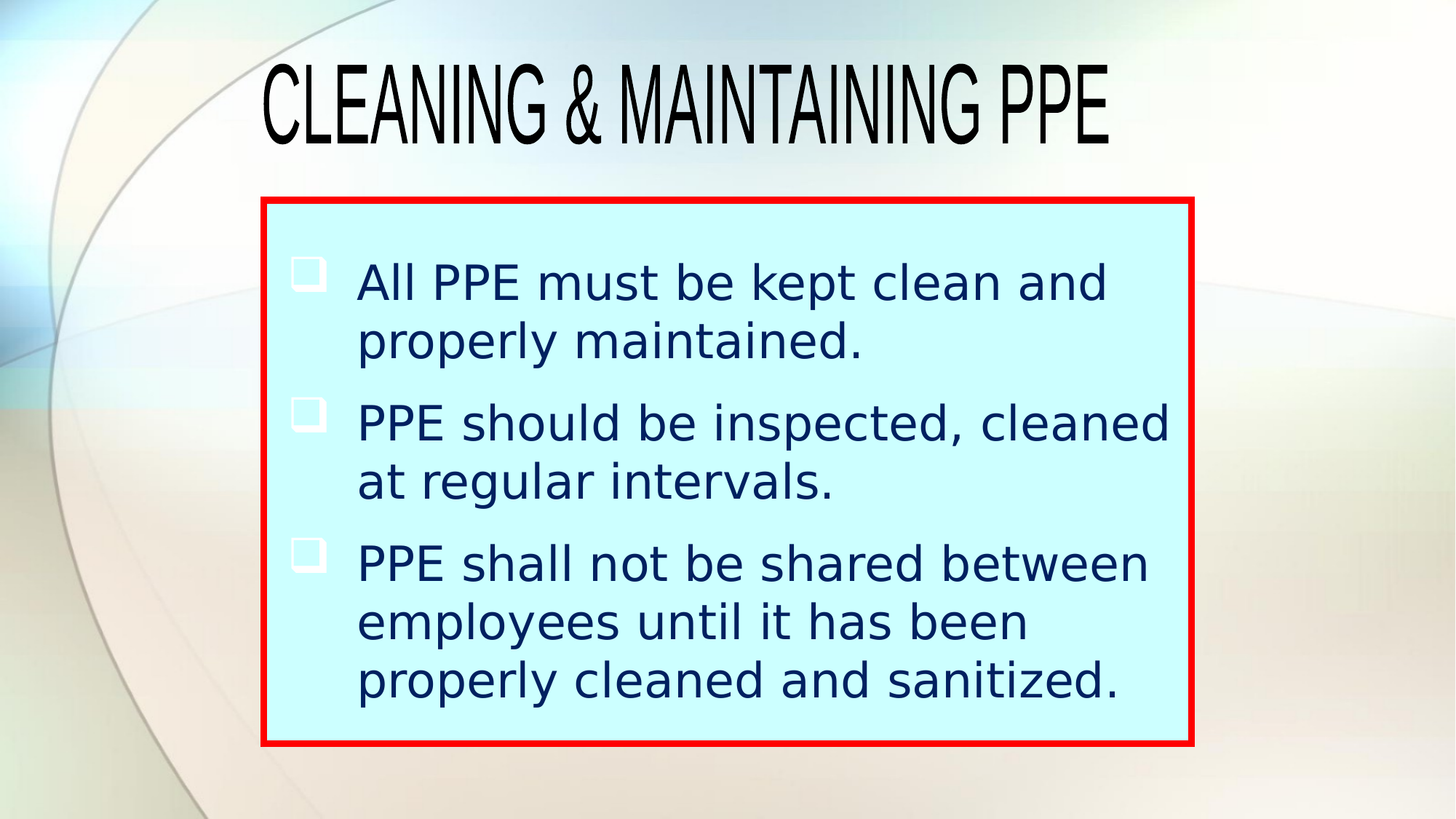

CLEANING & MAINTAINING PPE

All PPE must be kept clean and properly maintained.
PPE should be inspected, cleaned at regular intervals.
PPE shall not be shared between employees until it has been properly cleaned and sanitized.